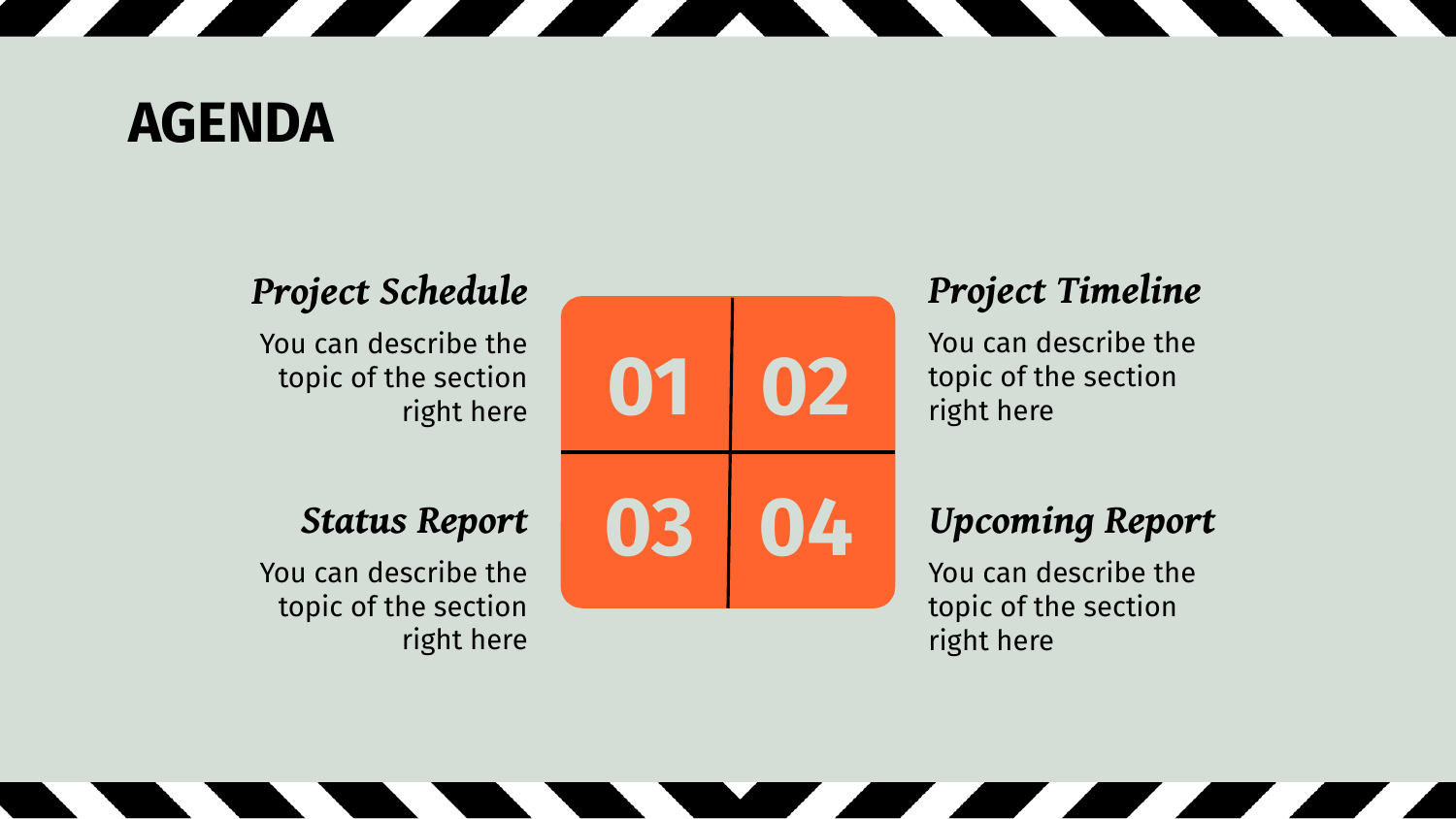

# AGENDA
Project Timeline
Project Schedule

You can describe the topic of the section right here
You can describe the topic of the section right here
01
02
03
04
Status Report
Upcoming Report
You can describe the topic of the section right here
You can describe the topic of the section right here